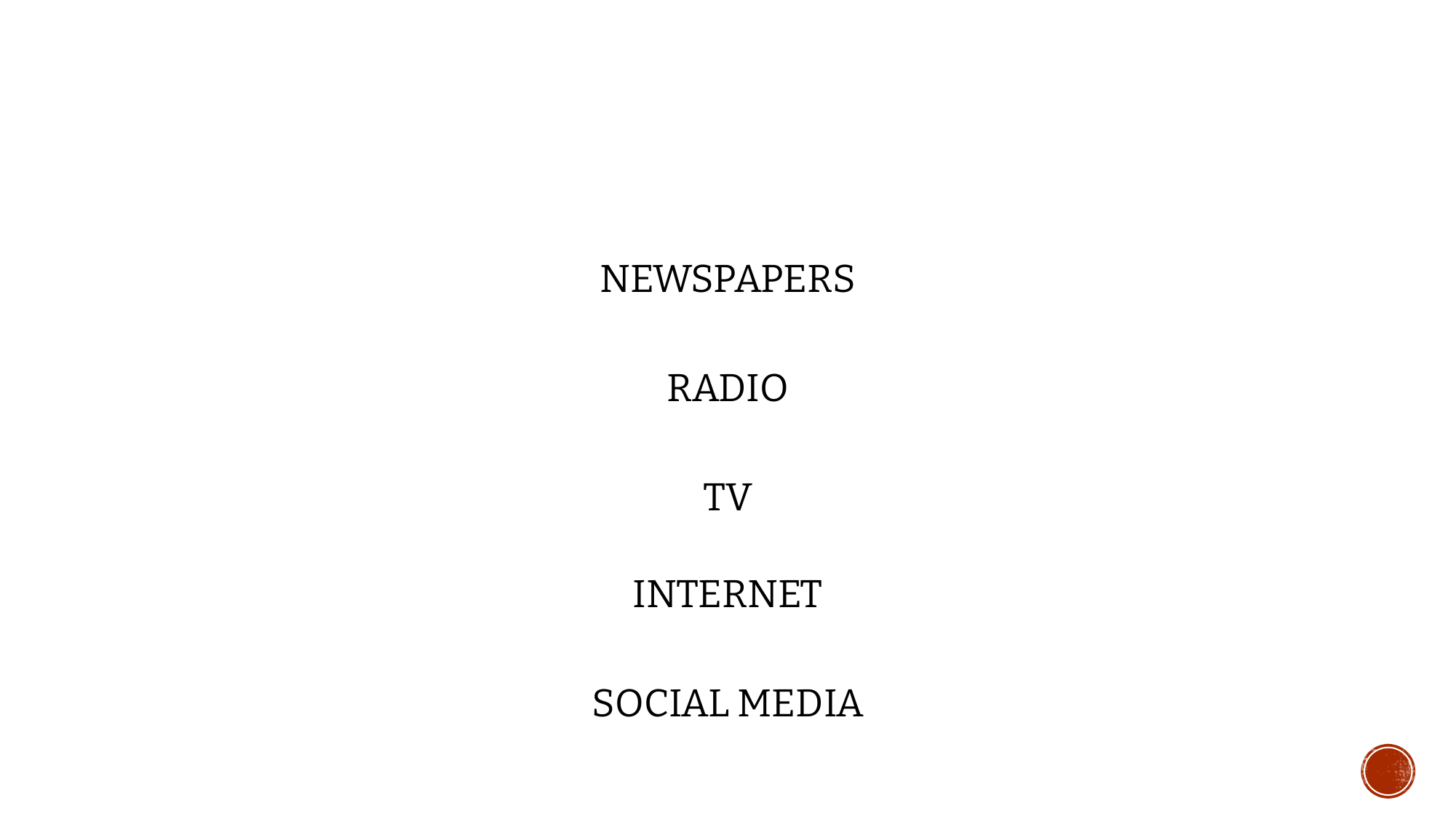

#
NEWSPAPERS

RADIO

TV
INTERNET

SOCIAL MEDIA